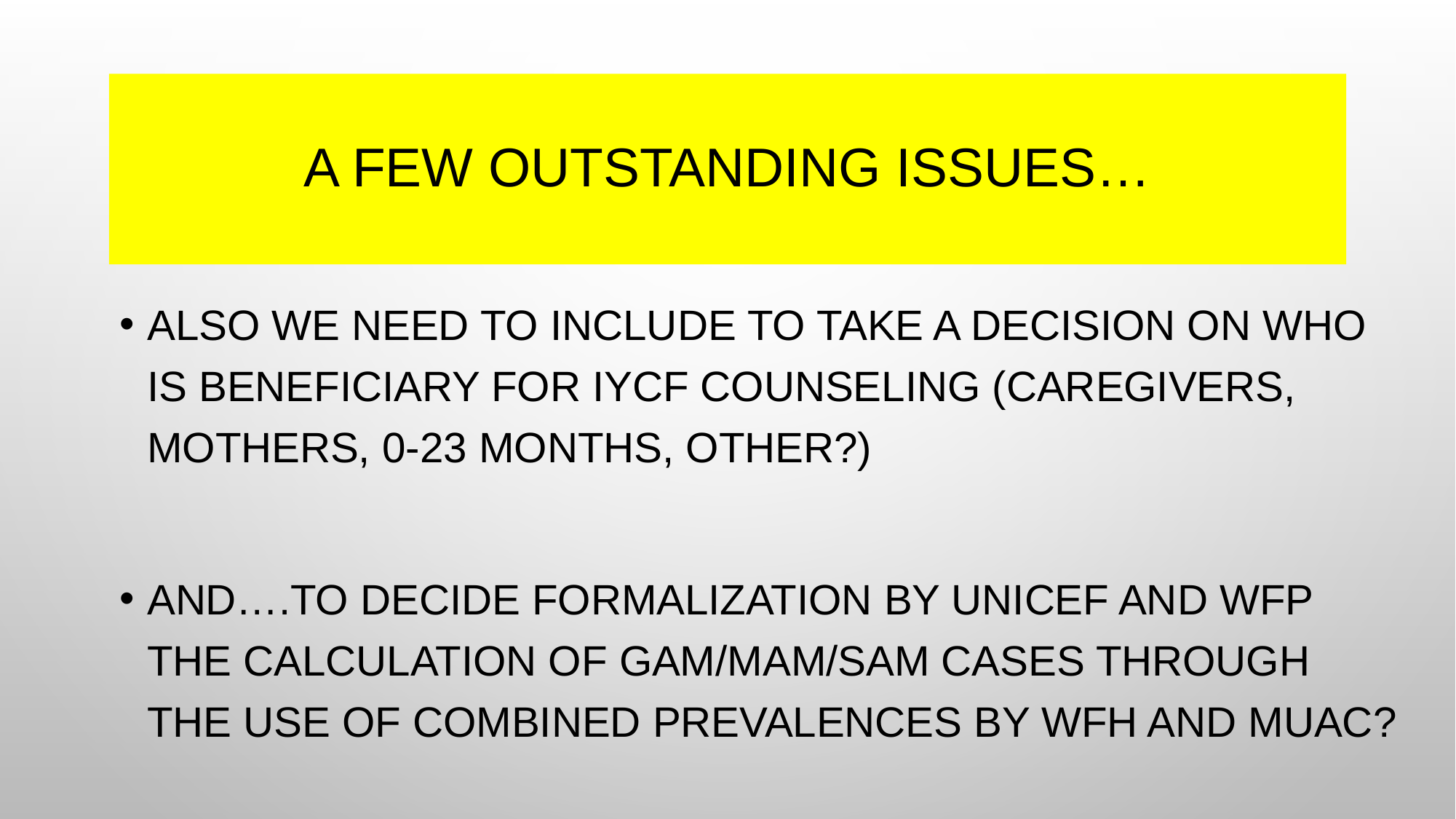

# A few outstanding issues…
Also we need to include to take a decision on who is beneficiary for IYCF counseling (caregivers, mothers, 0-23 months, other?)

And….to decide formalization by UNICEF and WFP the calculation of GAM/MAM/SAM cases through the use of combined prevalences by WFH and MUAC?